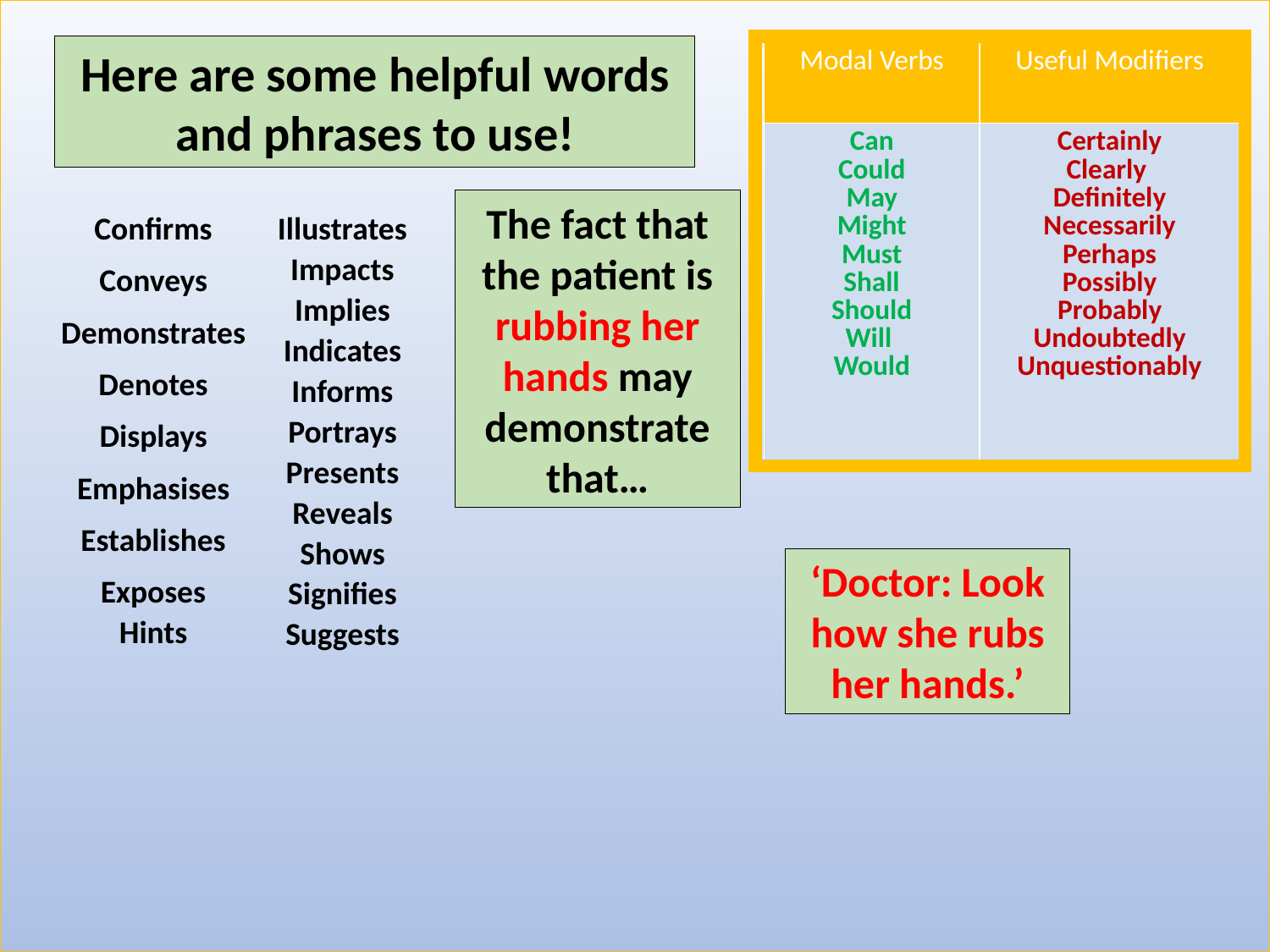

Here are some helpful words and phrases to use!

| Modal Verbs | Useful Modifiers |
| --- | --- |
| Can Could May Might Must Shall Should Will Would | Certainly Clearly Definitely Necessarily Perhaps Possibly Probably Undoubtedly Unquestionably |

The fact that the patient is rubbing her hands may demonstrate that…
Confirms
Conveys
Demonstrates
Denotes
Displays
Emphasises
Establishes
Exposes
Hints
Illustrates
Impacts
Implies
Indicates
Informs
Portrays
Presents
Reveals
Shows
Signifies
Suggests
‘Doctor: Look how she rubs her hands.’